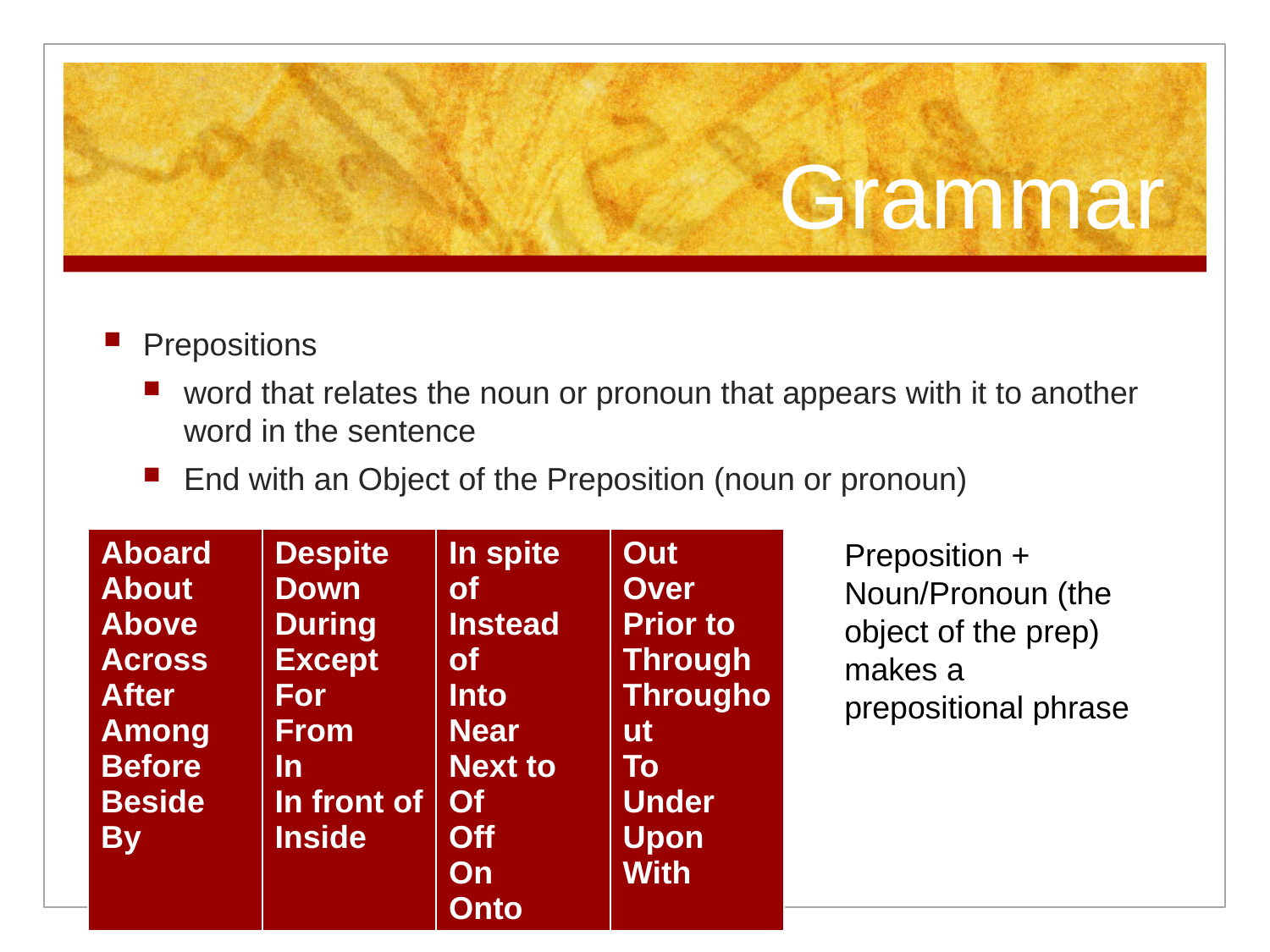

# Grammar
Prepositions
word that relates the noun or pronoun that appears with it to another word in the sentence
End with an Object of the Preposition (noun or pronoun)
| Aboard About Above Across After Among Before Beside By | Despite Down During Except For From In In front of Inside | In spite of Instead of Into Near Next to Of Off On Onto | Out Over Prior to Through Throughout To Under Upon With |
| --- | --- | --- | --- |
Preposition + Noun/Pronoun (the object of the prep) makes a prepositional phrase